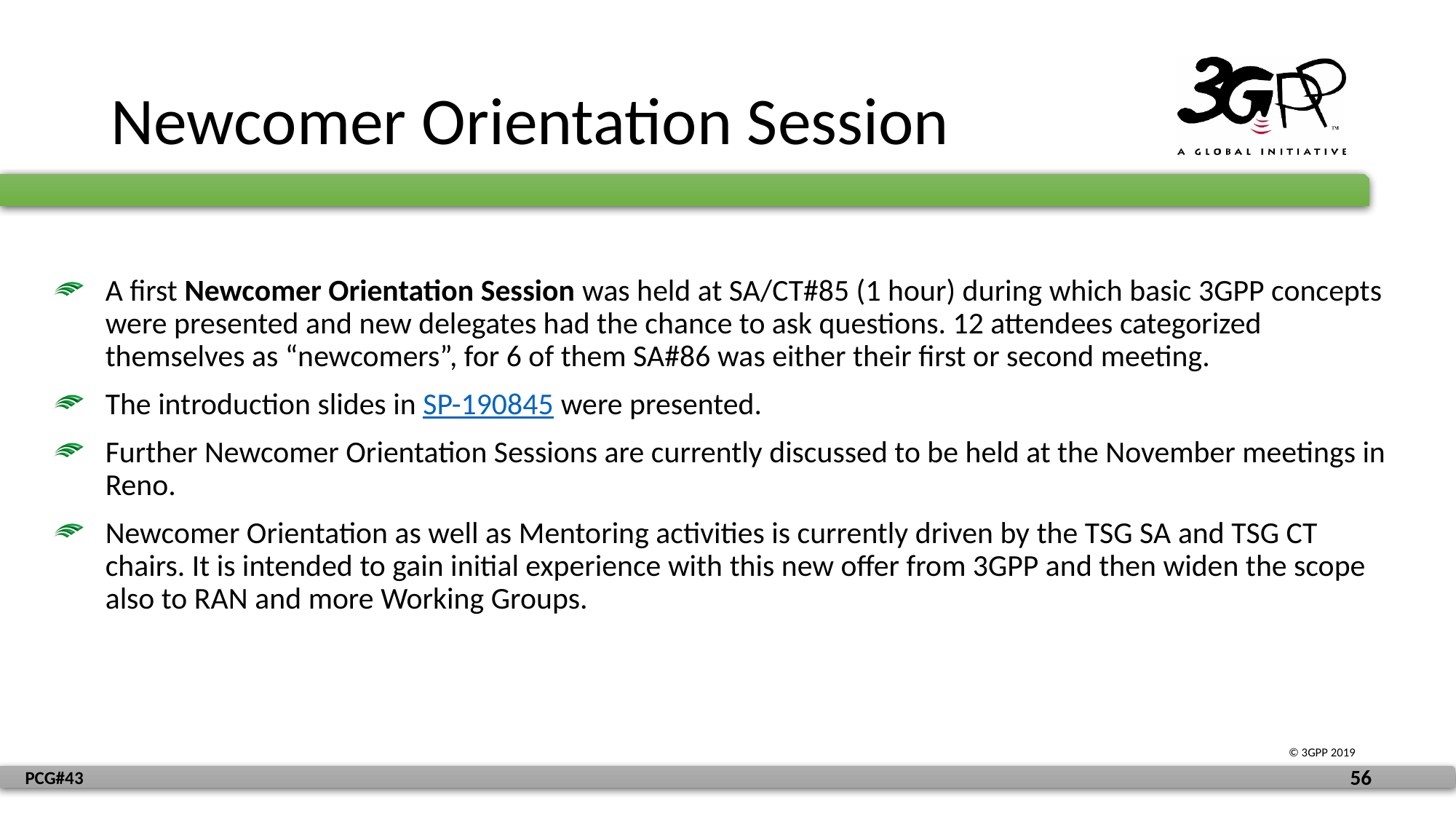

# Newcomer Orientation Session

A first Newcomer Orientation Session was held at SA/CT#85 (1 hour) during which basic 3GPP concepts were presented and new delegates had the chance to ask questions. 12 attendees categorized themselves as “newcomers”, for 6 of them SA#86 was either their first or second meeting.
The introduction slides in SP-190845 were presented.
Further Newcomer Orientation Sessions are currently discussed to be held at the November meetings in Reno.
Newcomer Orientation as well as Mentoring activities is currently driven by the TSG SA and TSG CT chairs. It is intended to gain initial experience with this new offer from 3GPP and then widen the scope also to RAN and more Working Groups.